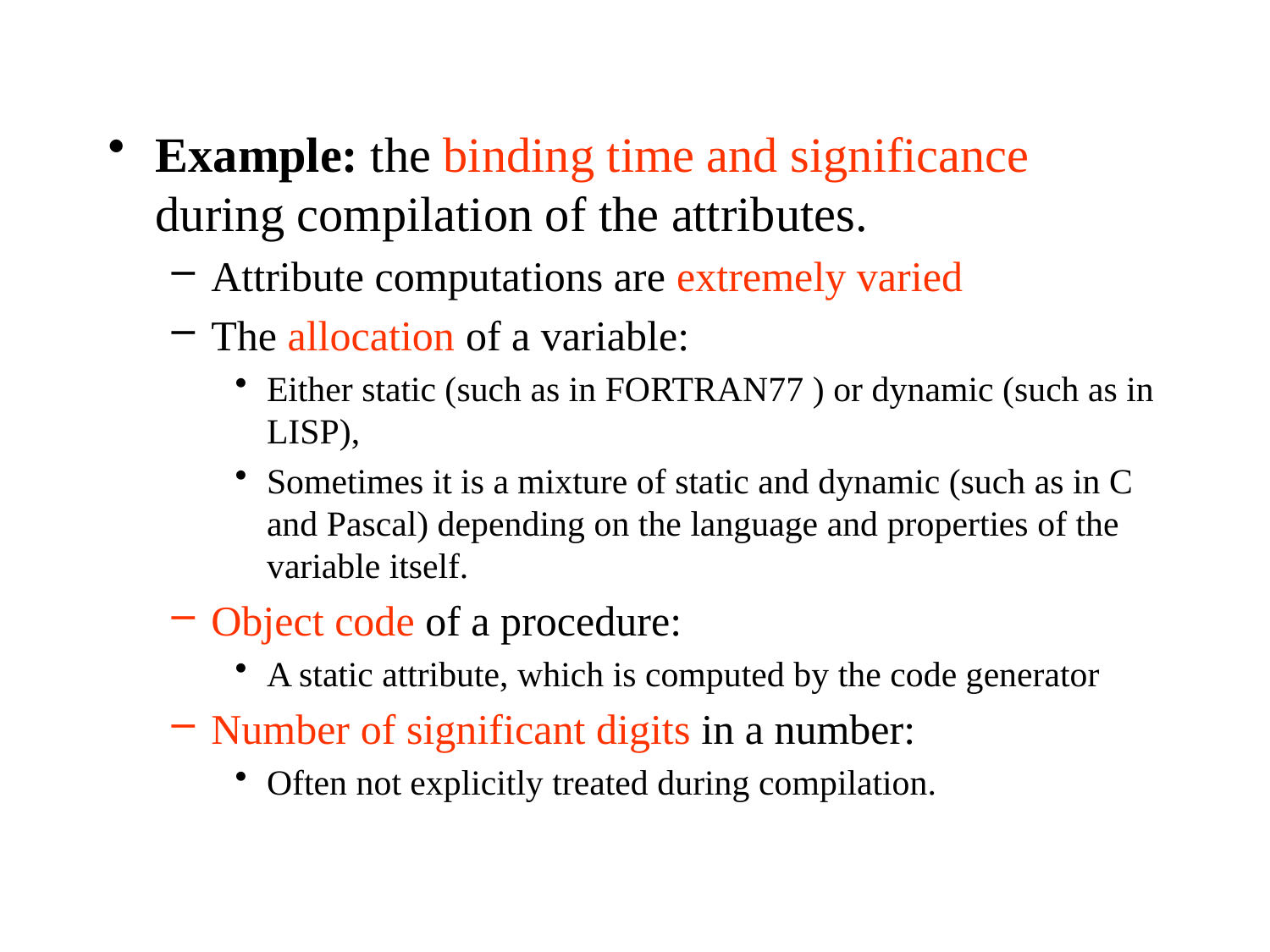

Example: the binding time and significance during compilation of the attributes.
Attribute computations are extremely varied
The allocation of a variable:
Either static (such as in FORTRAN77 ) or dynamic (such as in LISP),
Sometimes it is a mixture of static and dynamic (such as in C and Pascal) depending on the language and properties of the variable itself.
Object code of a procedure:
A static attribute, which is computed by the code generator
Number of significant digits in a number:
Often not explicitly treated during compilation.